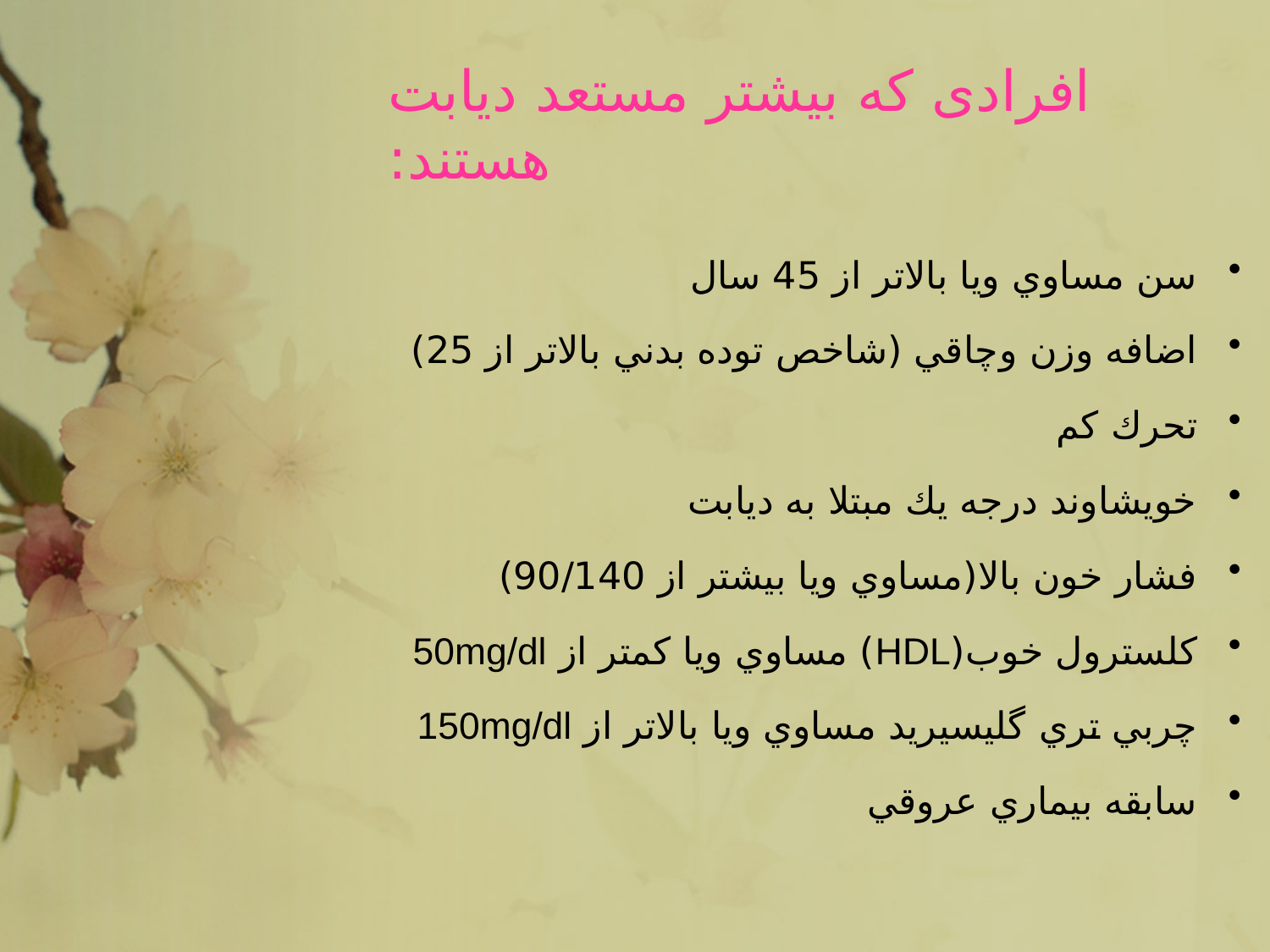

# افرادی که بیشتر مستعد دیابت هستند:
سن مساوي ويا بالاتر از 45 سال
اضافه وزن وچاقي (شاخص توده بدني بالاتر از 25)
تحرك كم
خويشاوند درجه يك مبتلا به ديابت
فشار خون بالا(مساوي ويا بيشتر از 90/140)
كلسترول خوب(HDL) مساوي ويا كمتر از 50mg/dl
چربي تري گليسيريد مساوي ويا بالاتر از 150mg/dl
سابقه بيماري عروقي